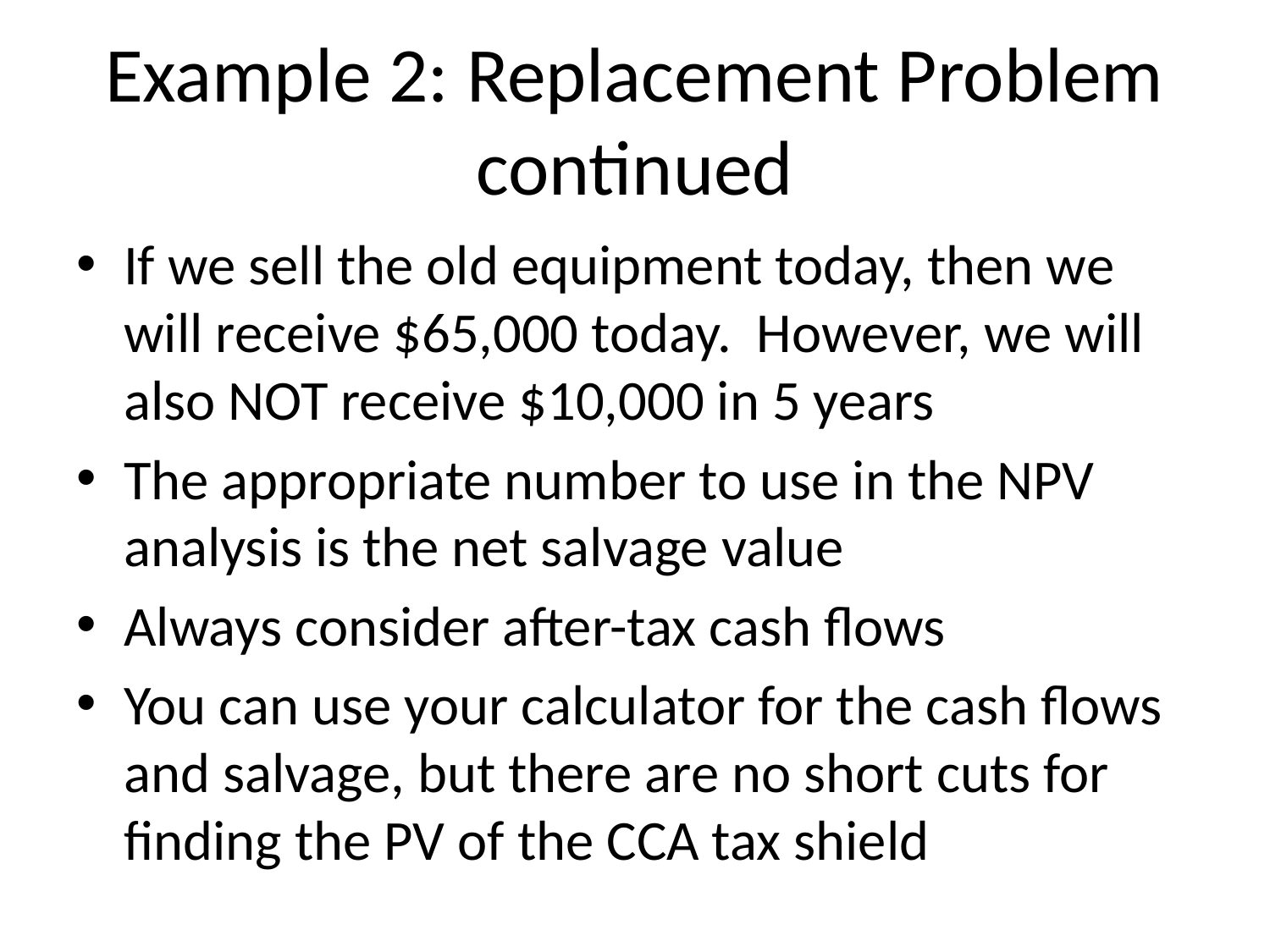

# Example 2: Replacement Problem continued
If we sell the old equipment today, then we will receive $65,000 today.  However, we will also NOT receive $10,000 in 5 years
The appropriate number to use in the NPV analysis is the net salvage value
Always consider after-tax cash flows
You can use your calculator for the cash flows and salvage, but there are no short cuts for finding the PV of the CCA tax shield